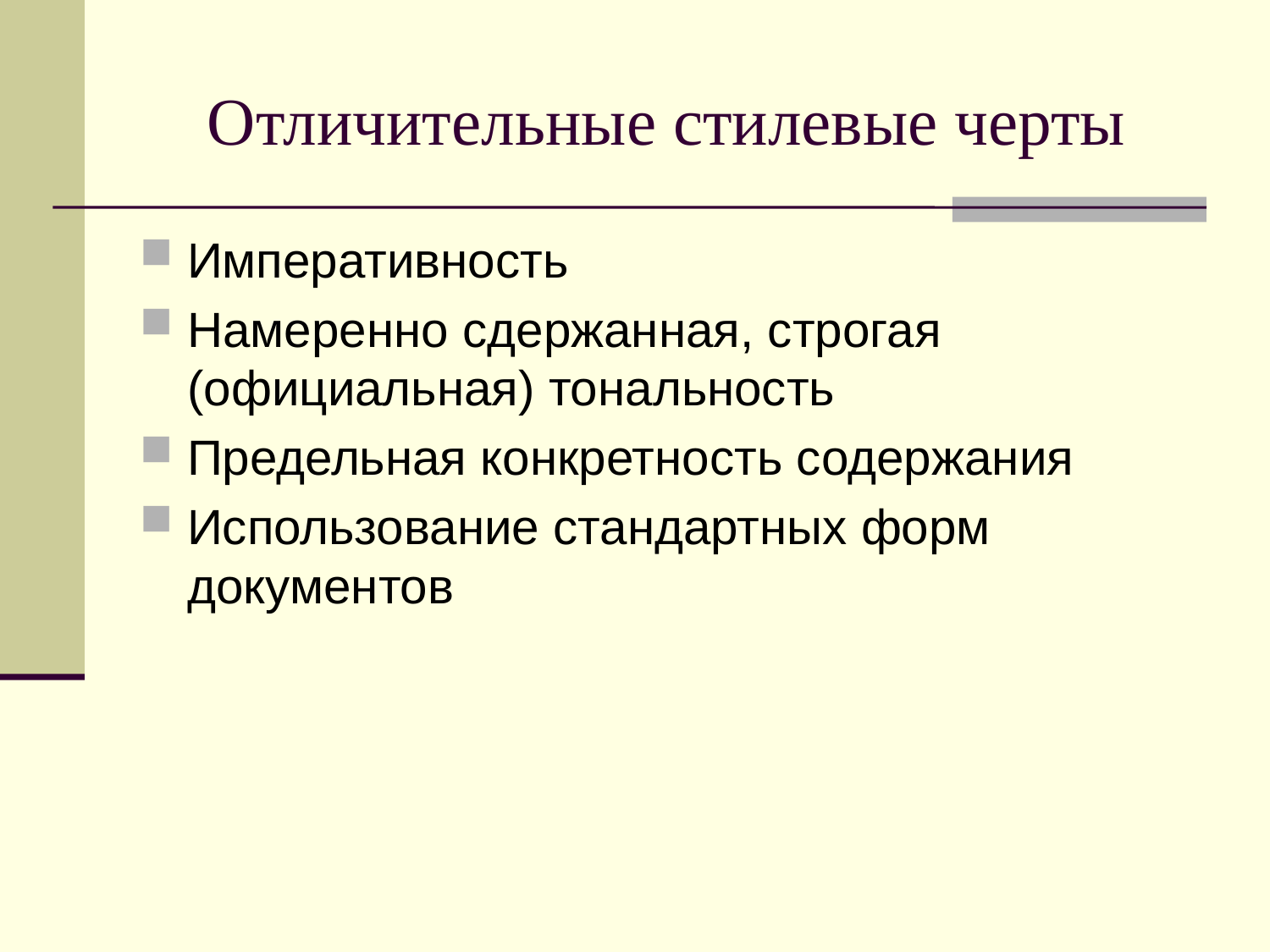

# Отличительные стилевые черты
Императивность
Намеренно сдержанная, строгая (официальная) тональность
Предельная конкретность содержания
Использование стандартных форм документов